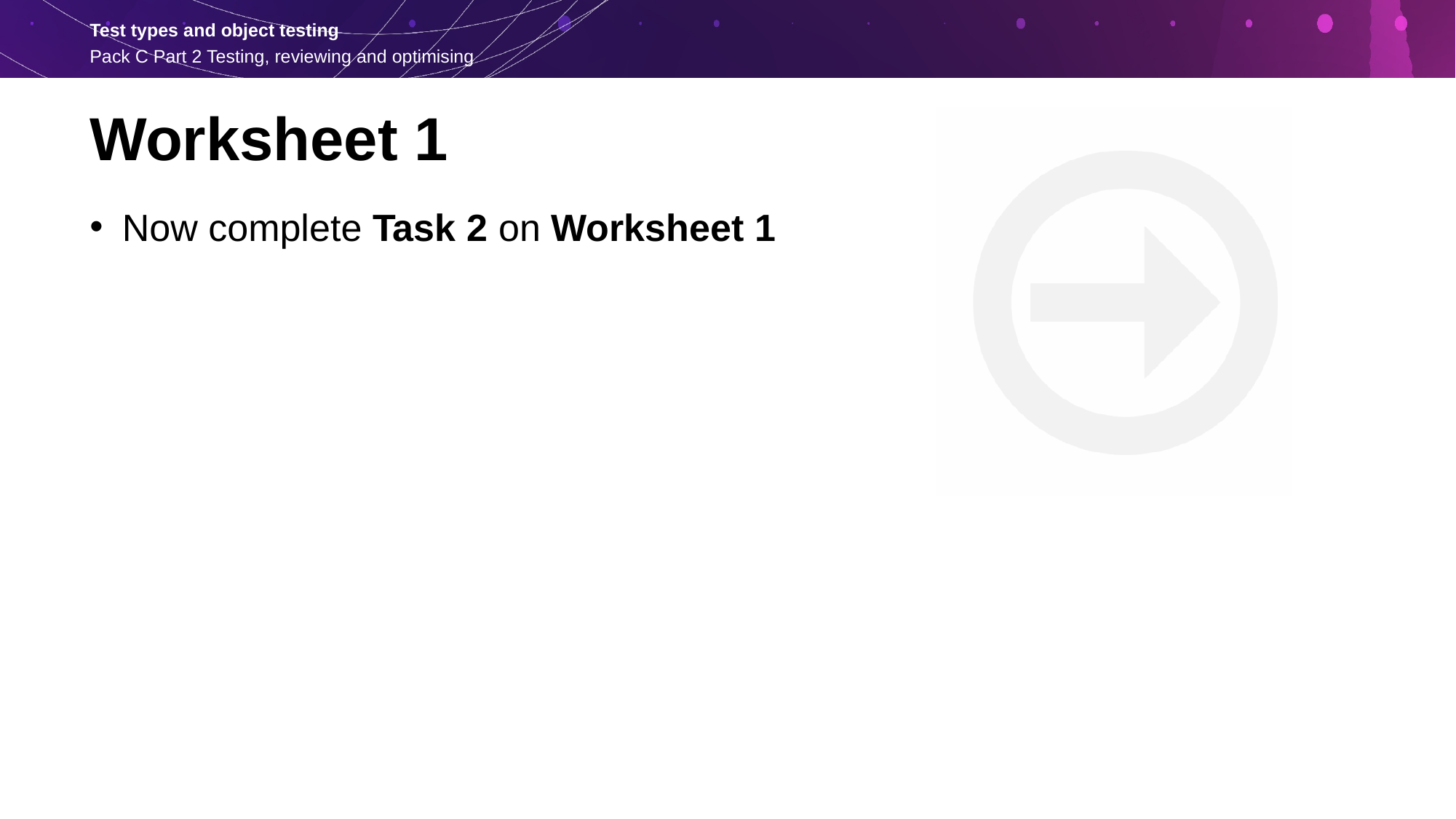

Worksheet 1
Now complete Task 2 on Worksheet 1